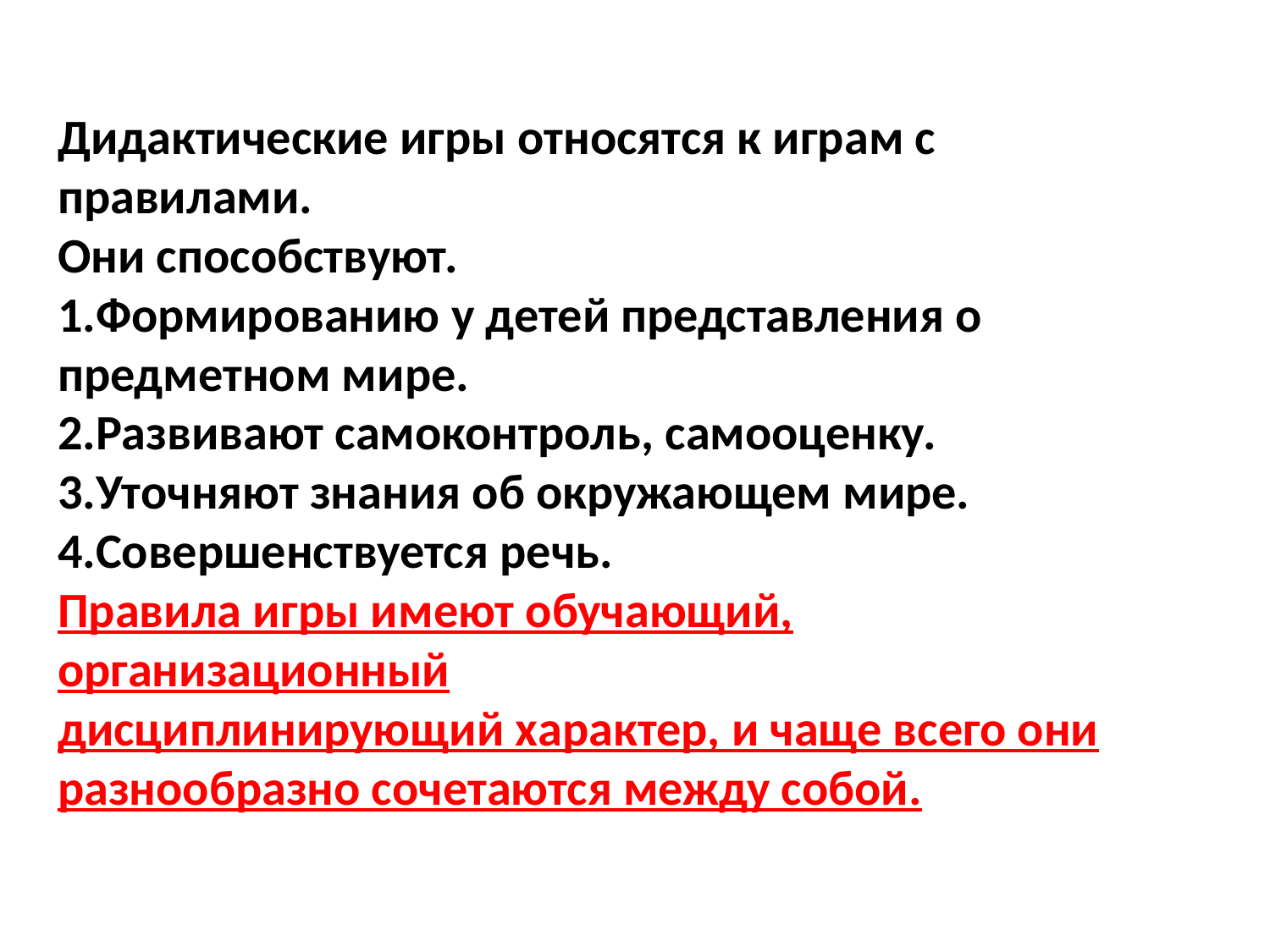

# Дидактические игры относятся к играм с правилами. Они способствуют. 1.Формированию у детей представления о предметном мире. 2.Развивают самоконтроль, самооценку. 3.Уточняют знания об окружающем мире. 4.Совершенствуется речь. Правила игры имеют обучающий, организационный дисциплинирующий характер, и чаще всего они разнообразно сочетаются между собой.